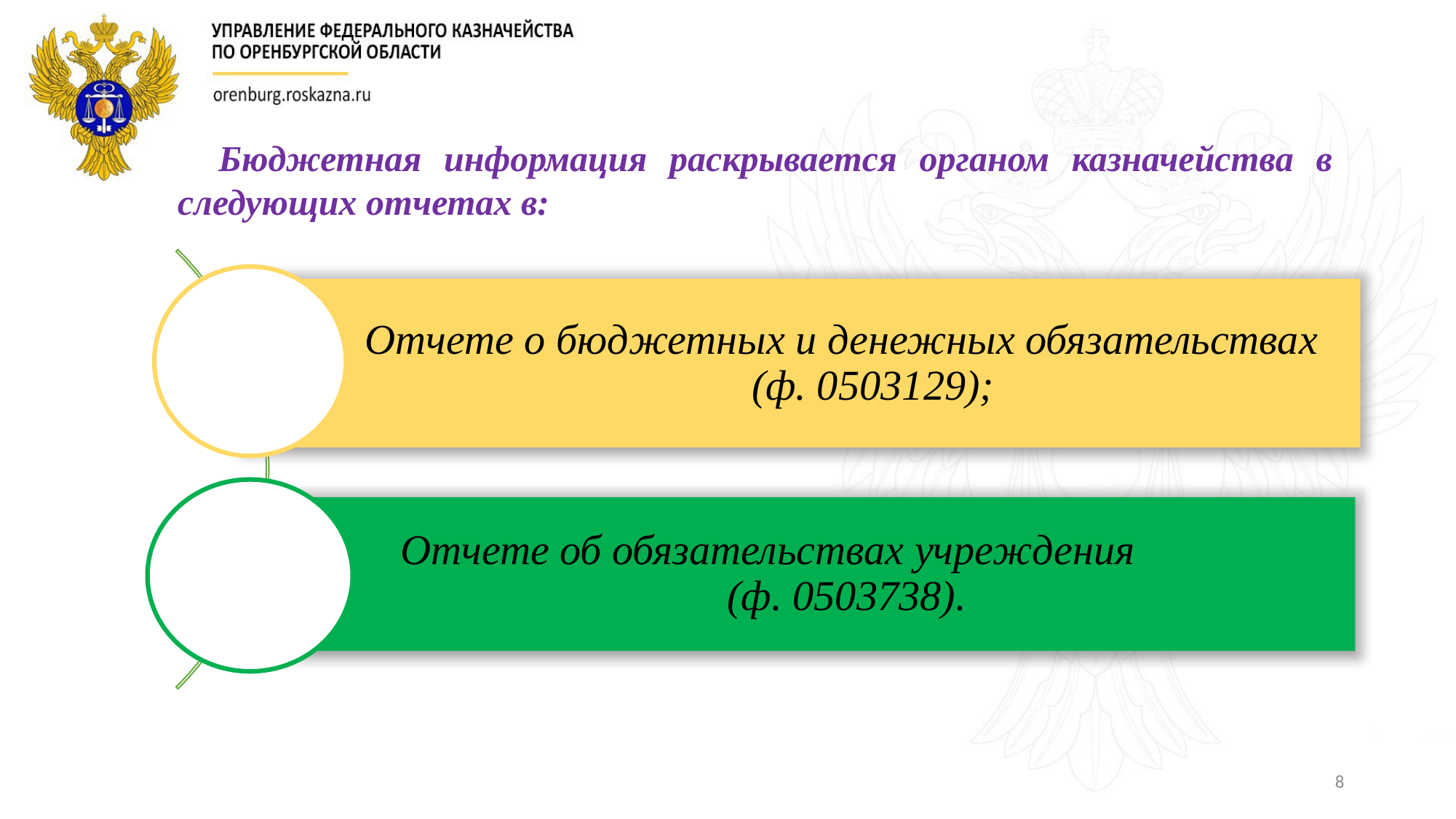

Бюджетная информация раскрывается органом казначейства в следующих отчетах в:

 Отчете о бюджетных и денежных обязательствах        (ф. 0503129);
  Отчете об обязательствах учреждения                  (ф. 0503738).
8